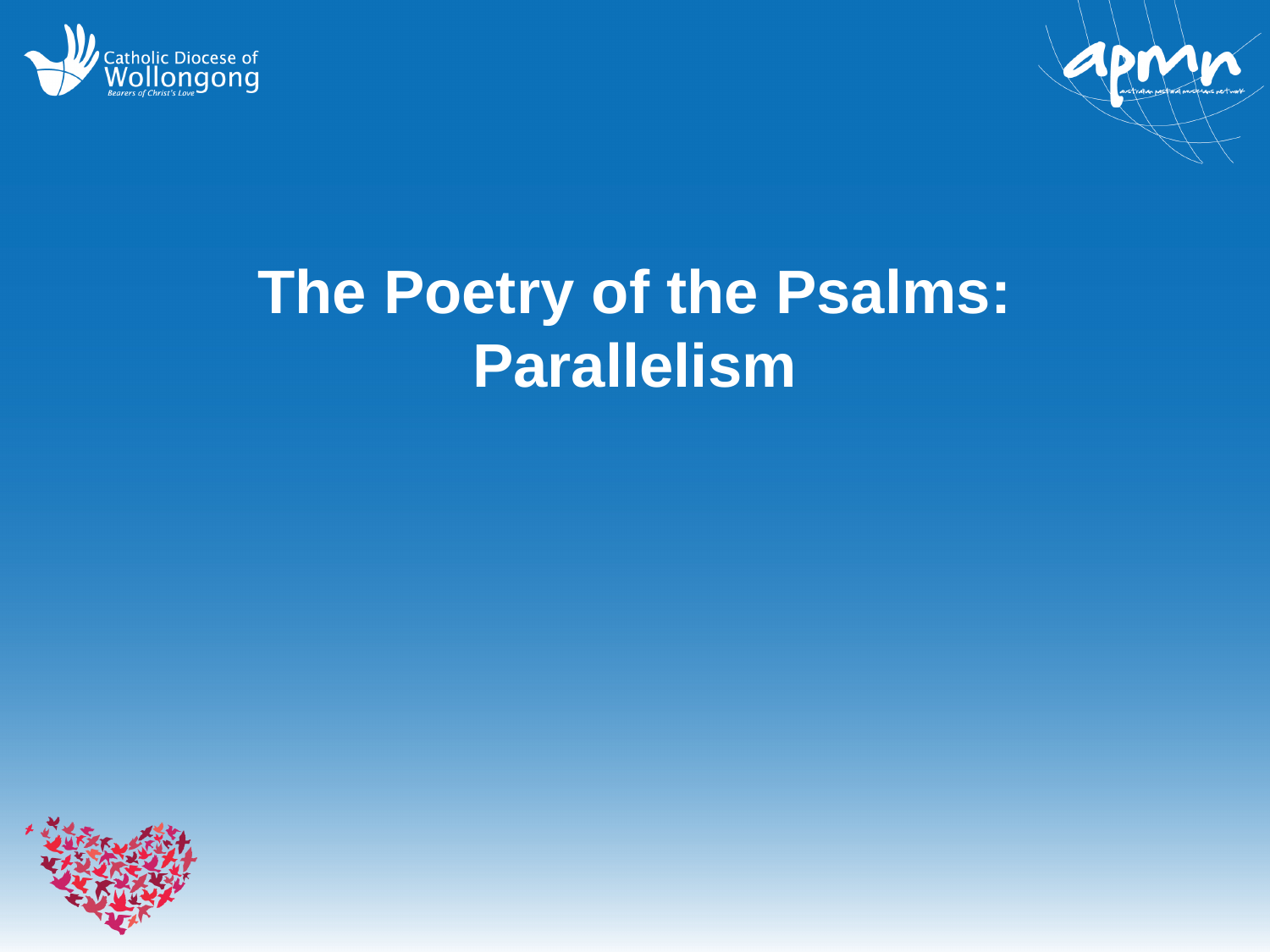

# The Poetry of the Psalms: Parallelism